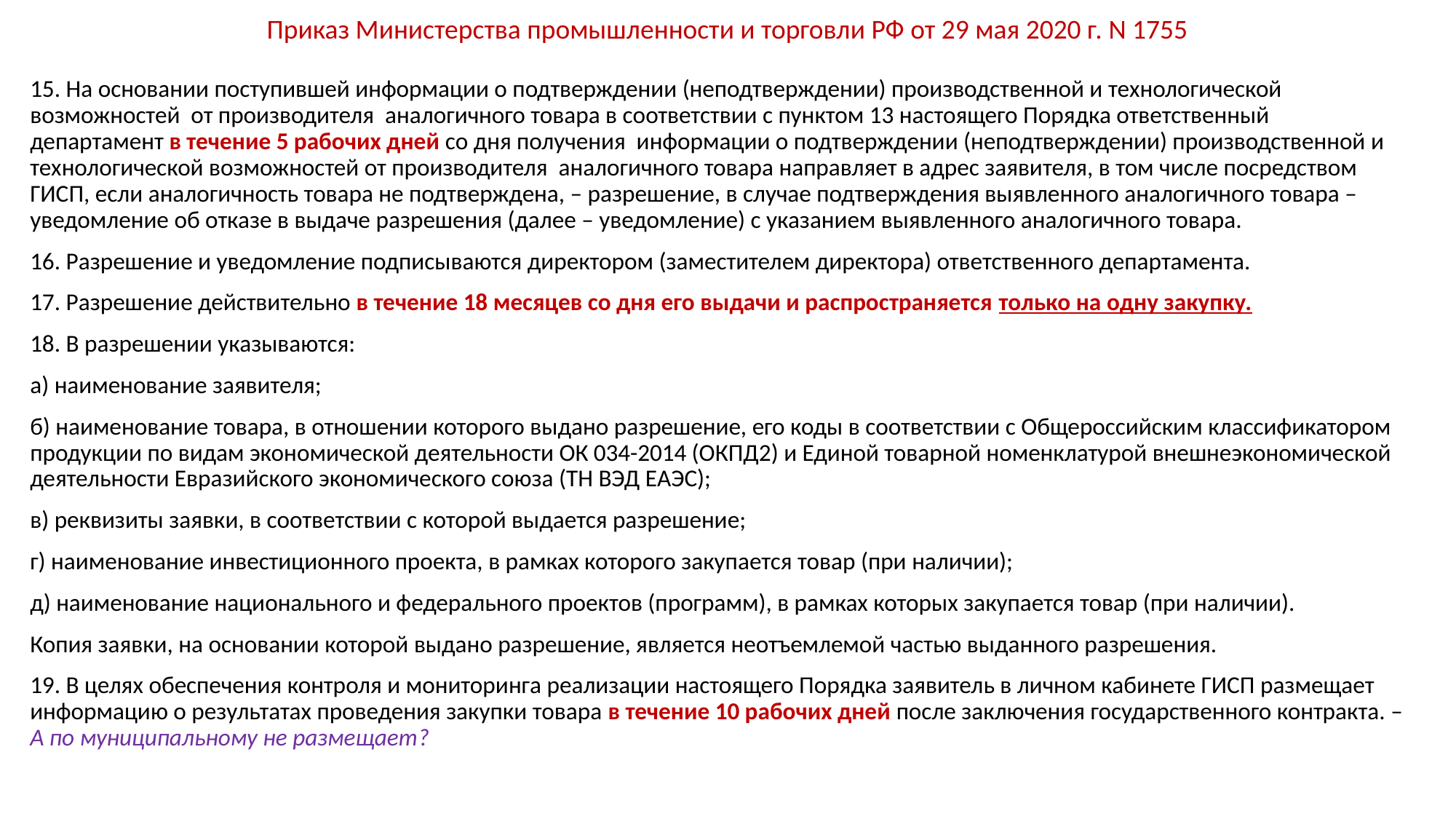

# Приказ Министерства промышленности и торговли РФ от 29 мая 2020 г. N 1755
15. На основании поступившей информации о подтверждении (неподтверждении) производственной и технологической возможностей  ‎от производителя  аналогичного товара в соответствии с пунктом 13 настоящего Порядка ответственный департамент в течение 5 рабочих дней со дня получения  информации о подтверждении (неподтверждении) производственной ‎и технологической возможностей от производителя  аналогичного товара направляет в адрес заявителя, в том числе посредством ГИСП, если аналогичность товара ‎не подтверждена, – разрешение, в случае подтверждения выявленного аналогичного товара – уведомление об отказе в выдаче разрешения (далее – уведомление) ‎с указанием выявленного аналогичного товара.
16. Разрешение и уведомление подписываются директором (заместителем директора) ответственного департамента.
17. Разрешение действительно в течение 18 месяцев со дня его выдачи ‎и распространяется только на одну закупку.
18. В разрешении указываются:
а) наименование заявителя;
б) наименование товара, в отношении которого выдано разрешение, его коды ‎в соответствии с Общероссийским классификатором продукции по видам экономической деятельности ОК 034-2014 (ОКПД2) и Единой товарной номенклатурой внешнеэкономической деятельности Евразийского экономического союза (ТН ВЭД ЕАЭС);
в) реквизиты заявки, в соответствии с которой выдается разрешение;
г) наименование инвестиционного проекта, в рамках которого закупается товар (при наличии);
д) наименование национального и федерального проектов (программ), в рамках которых закупается товар (при наличии).
Копия заявки, на основании которой выдано разрешение, является неотъемлемой частью выданного разрешения.
19. В целях обеспечения контроля и мониторинга реализации настоящего Порядка заявитель в личном кабинете ГИСП размещает информацию о результатах проведения закупки товара в течение 10 рабочих дней после заключения государственного контракта. – А по муниципальному не размещает?